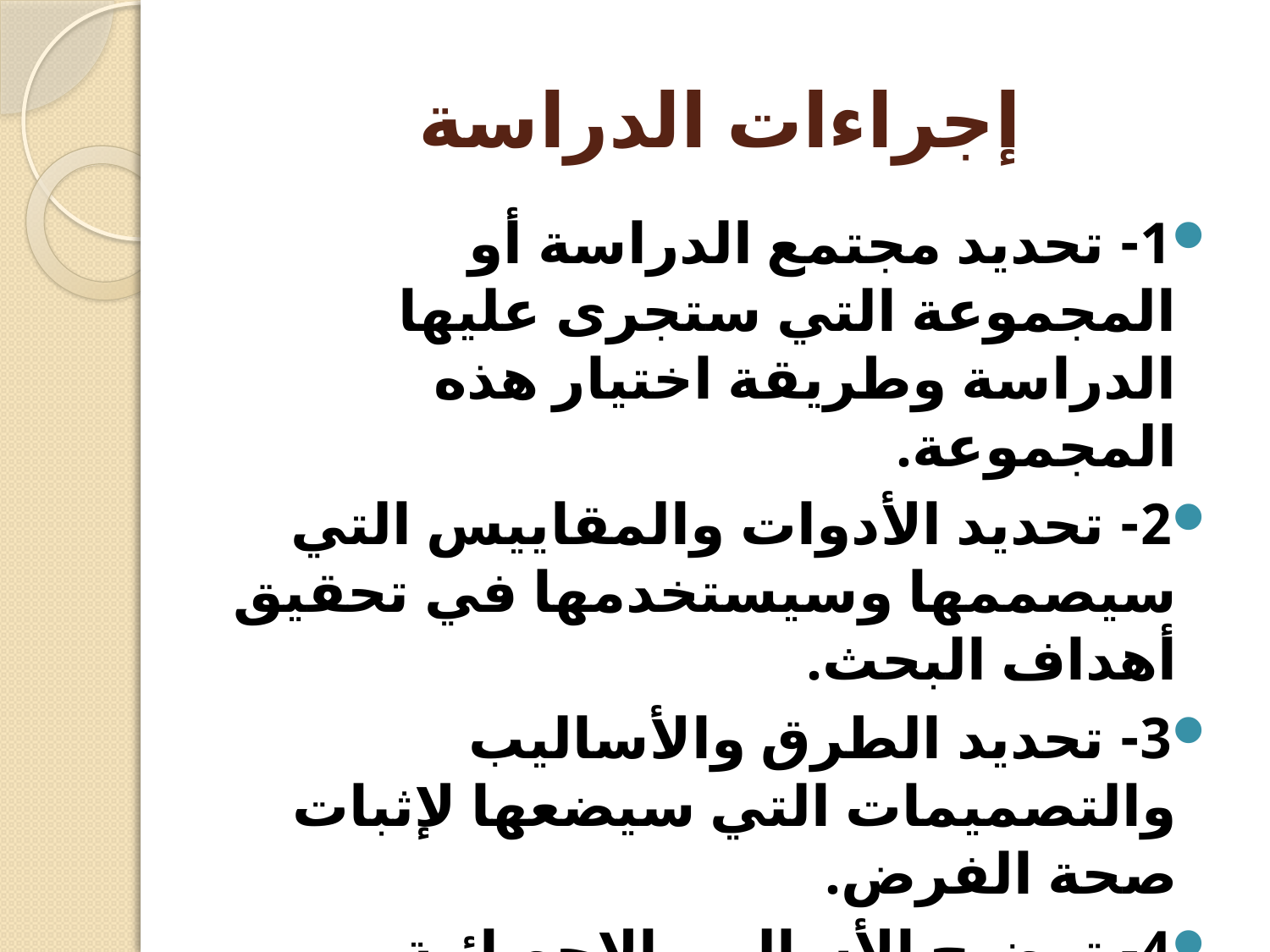

# إجراءات الدراسة
1- تحديد مجتمع الدراسة أو المجموعة التي ستجرى عليها الدراسة وطريقة اختيار هذه المجموعة.
2- تحديد الأدوات والمقاييس التي سيصممها وسيستخدمها في تحقيق أهداف البحث.
3- تحديد الطرق والأساليب والتصميمات التي سيضعها لإثبات صحة الفرض.
4- توضيح الأساليب الاحصائية المستخدمة في تحليل النتائج.